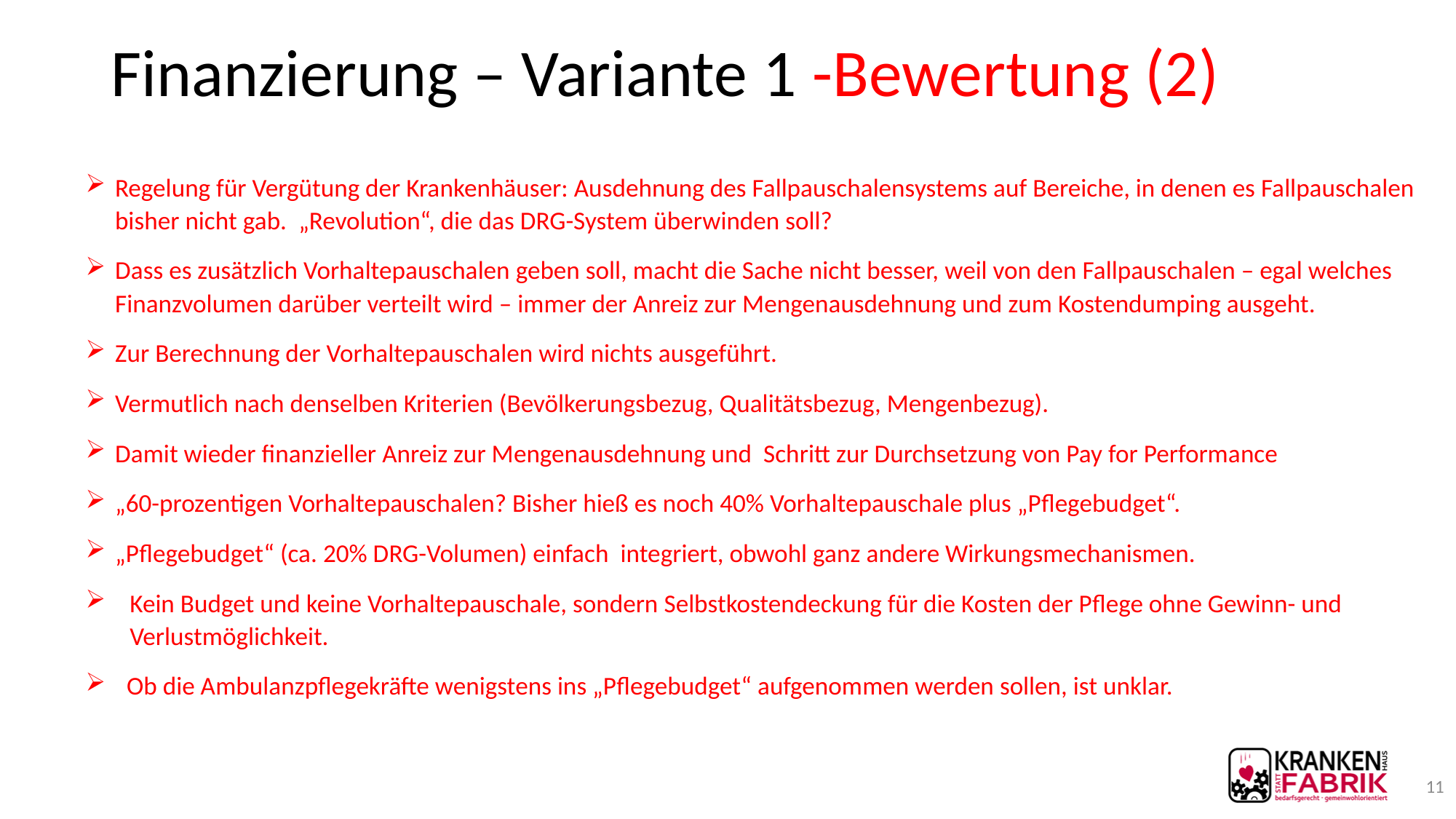

# Finanzierung – Variante 1 -Bewertung (2)
Regelung für Vergütung der Krankenhäuser: Ausdehnung des Fallpauschalensystems auf Bereiche, in denen es Fallpauschalen bisher nicht gab.  „Revolution“, die das DRG-System überwinden soll?
Dass es zusätzlich Vorhaltepauschalen geben soll, macht die Sache nicht besser, weil von den Fallpauschalen – egal welches Finanzvolumen darüber verteilt wird – immer der Anreiz zur Mengenausdehnung und zum Kostendumping ausgeht.
Zur Berechnung der Vorhaltepauschalen wird nichts ausgeführt.
Vermutlich nach denselben Kriterien (Bevölkerungsbezug, Qualitätsbezug, Mengenbezug).
Damit wieder finanzieller Anreiz zur Mengenausdehnung und  Schritt zur Durchsetzung von Pay for Performance
„60-prozentigen Vorhaltepauschalen? Bisher hieß es noch 40% Vorhaltepauschale plus „Pflegebudget“.
„Pflegebudget“ (ca. 20% DRG-Volumen) einfach  integriert, obwohl ganz andere Wirkungsmechanismen.
Kein Budget und keine Vorhaltepauschale, sondern Selbstkostendeckung für die Kosten der Pflege ohne Gewinn- und Verlustmöglichkeit.
  Ob die Ambulanzpflegekräfte wenigstens ins „Pflegebudget“ aufgenommen werden sollen, ist unklar.
11